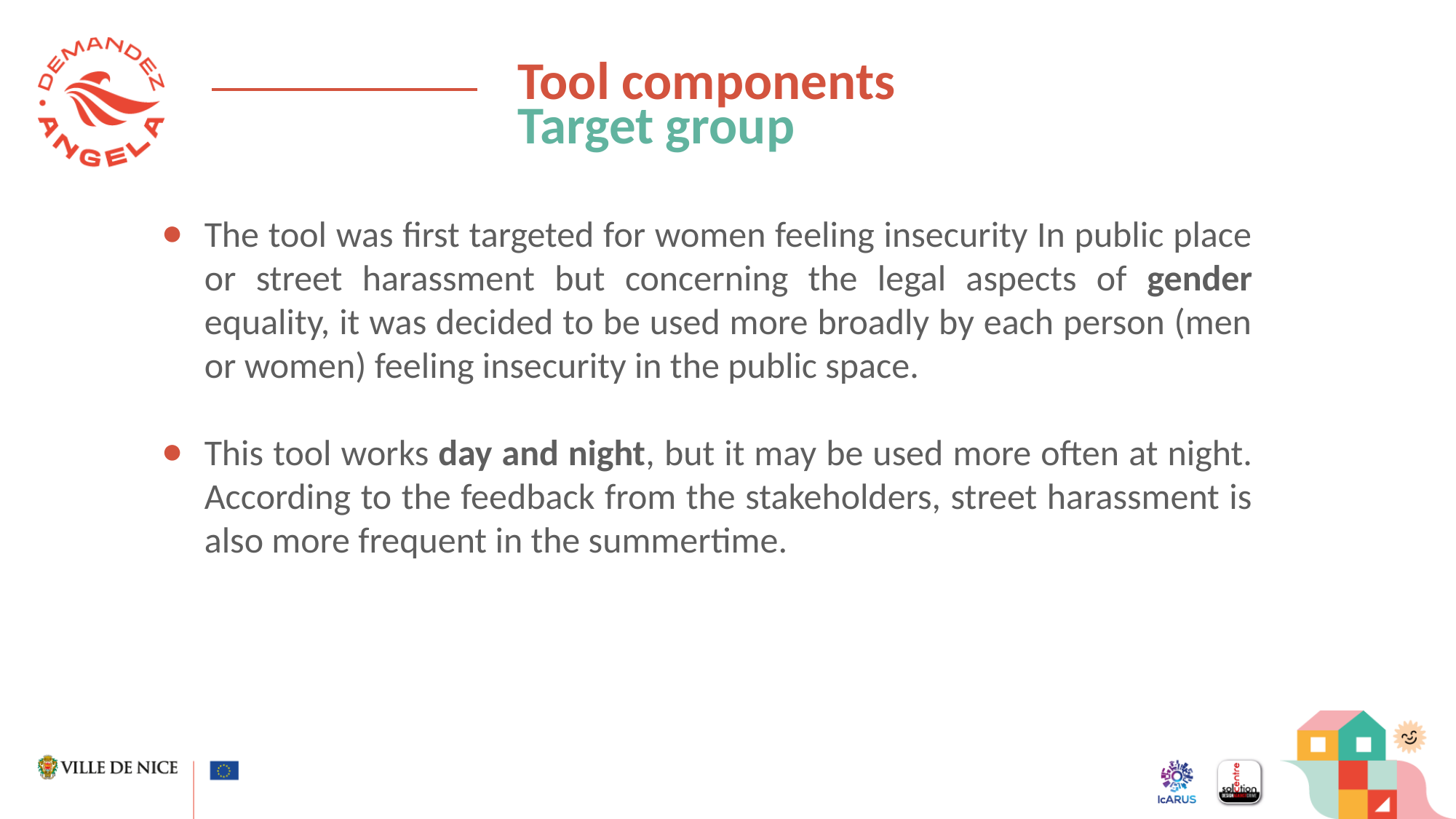

Tool components
Target group
The tool was first targeted for women feeling insecurity In public place or street harassment but concerning the legal aspects of gender equality, it was decided to be used more broadly by each person (men or women) feeling insecurity in the public space.

This tool works day and night, but it may be used more often at night. According to the feedback from the stakeholders, street harassment is also more frequent in the summertime.